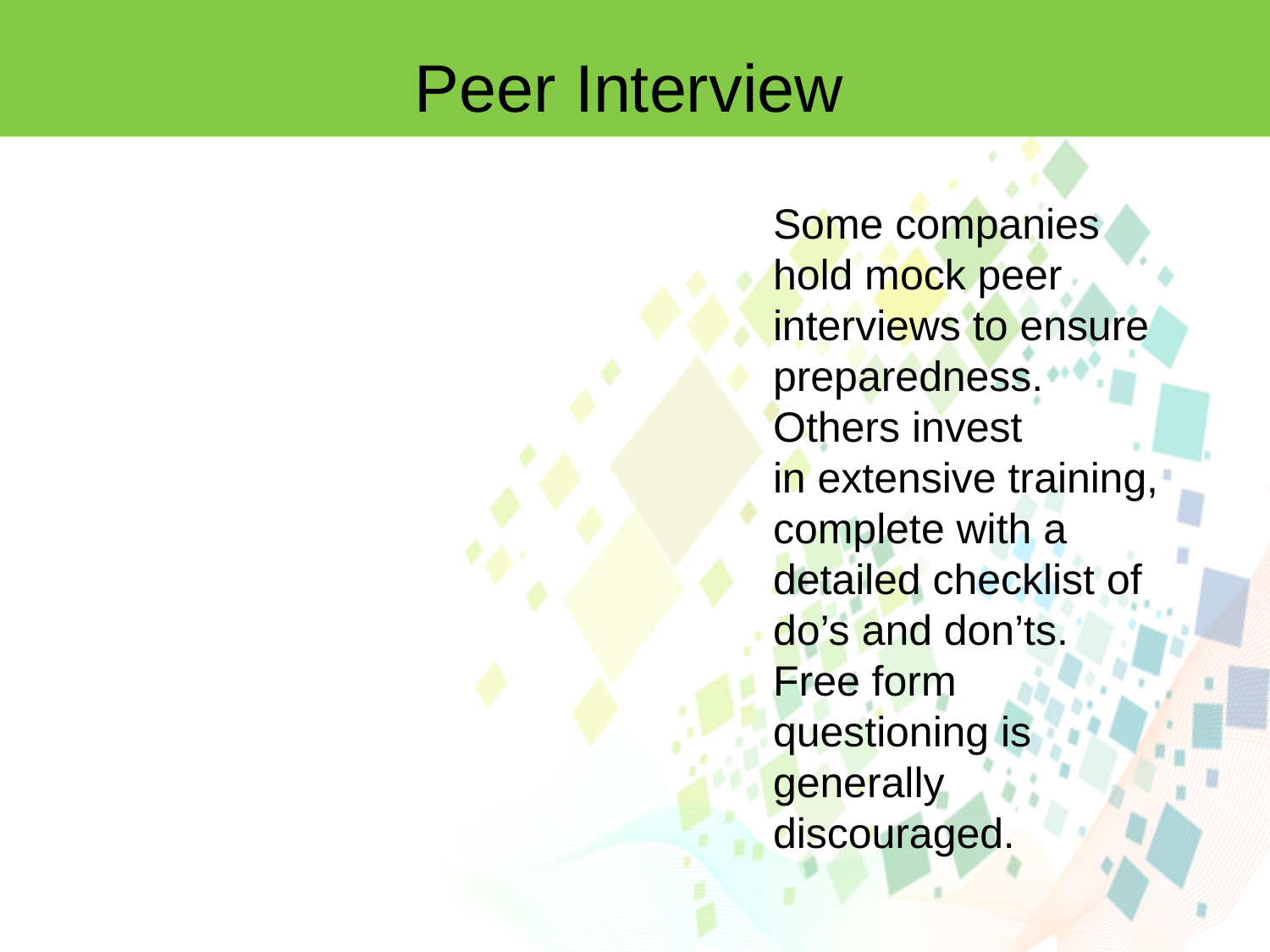

Peer Interview
Some companies hold mock peer interviews to ensure preparedness. Others invest
in extensive training, complete with a detailed checklist of do’s and don’ts. Free form
questioning is generally
discouraged.